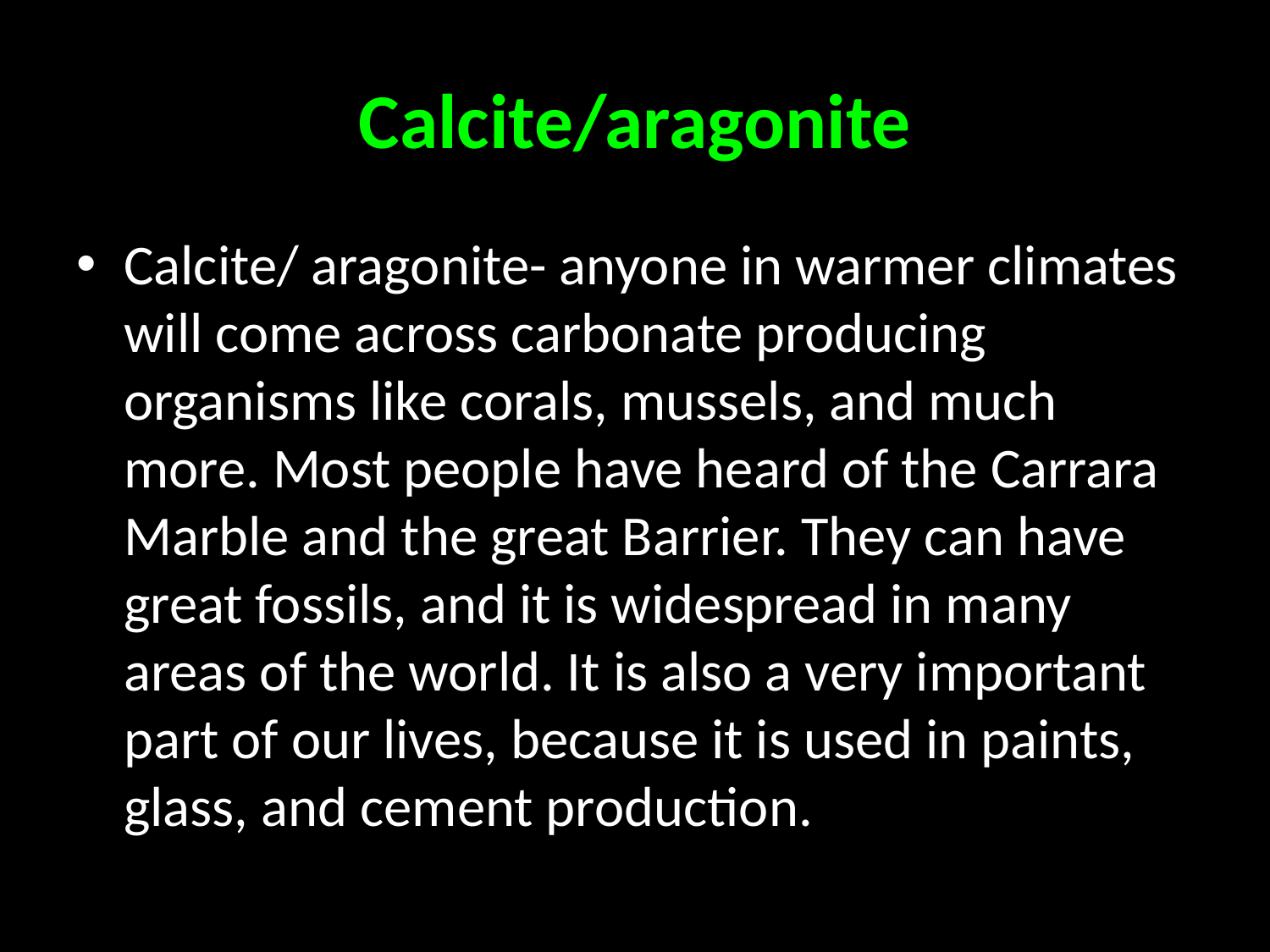

# Calcite/aragonite
Calcite/ aragonite- anyone in warmer climates will come across carbonate producing organisms like corals, mussels, and much more. Most people have heard of the Carrara Marble and the great Barrier. They can have great fossils, and it is widespread in many areas of the world. It is also a very important part of our lives, because it is used in paints, glass, and cement production.